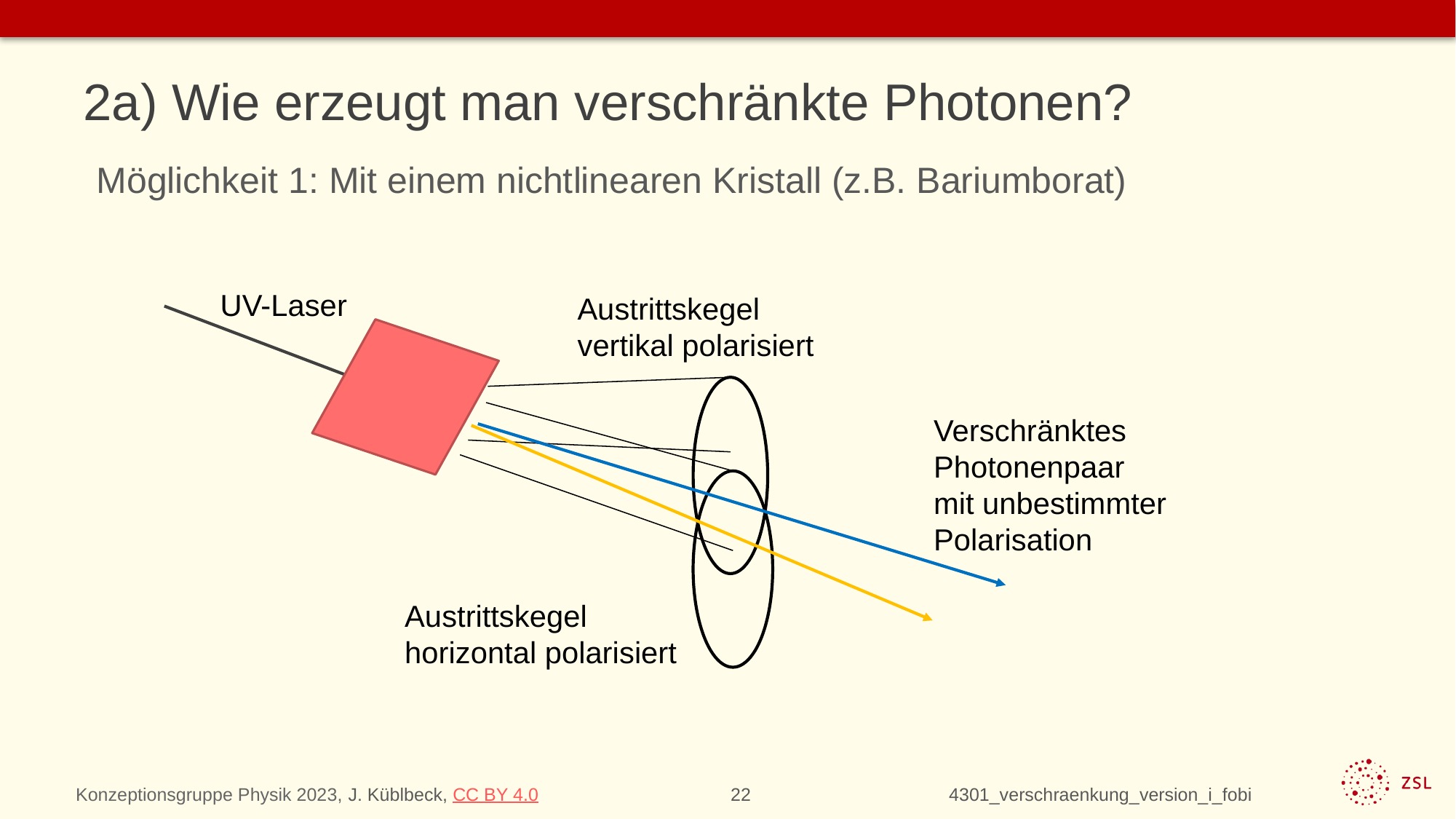

# 2a) Wie erzeugt man verschränkte Photonen?
Möglichkeit 1: Mit einem nichtlinearen Kristall (z.B. Bariumborat)
UV-Laser

Austrittskegel
vertikal polarisiert
Verschränktes
Photonenpaar
mit unbestimmter Polarisation
Austrittskegel
horizontal polarisiert